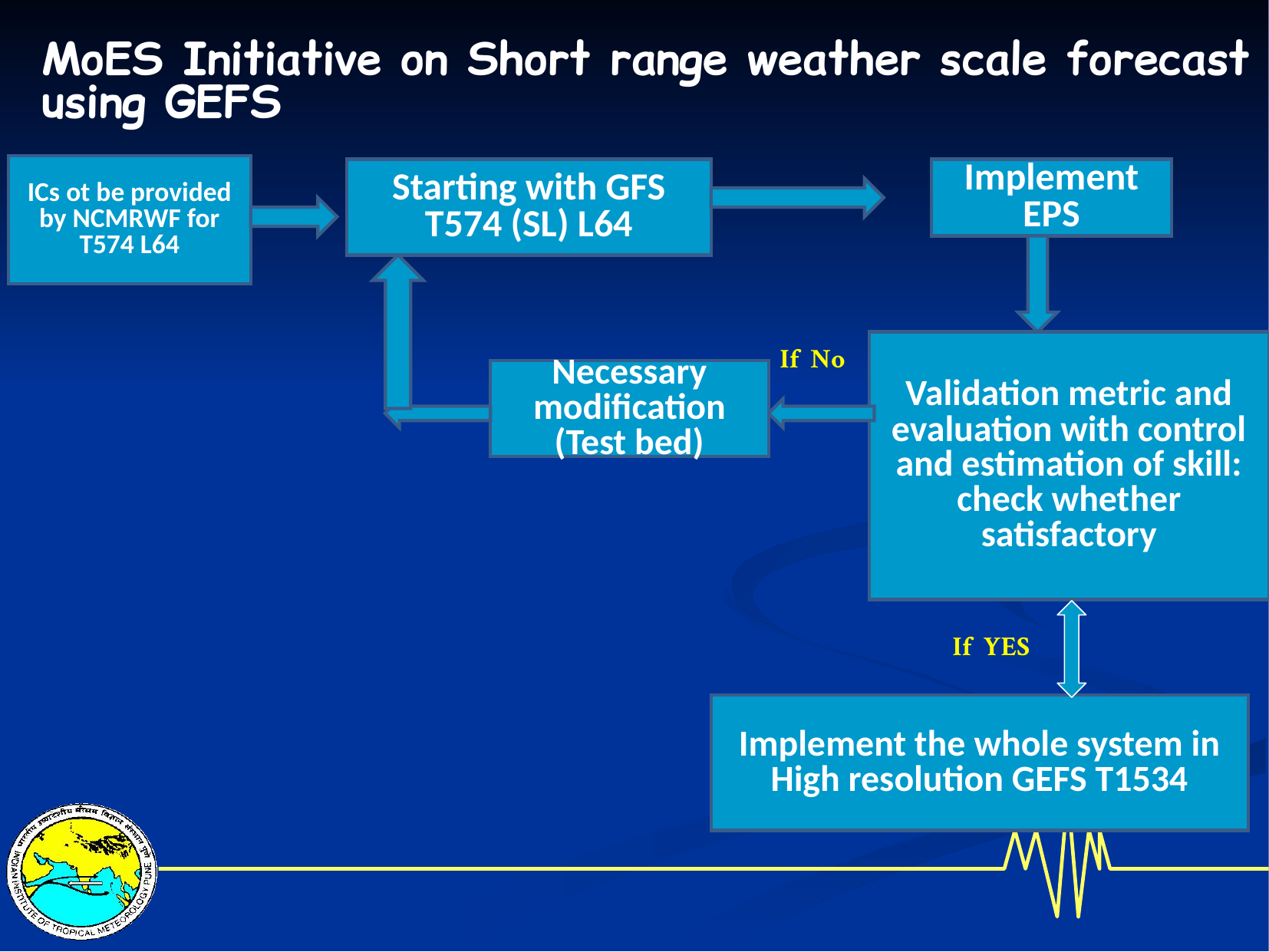

MoES Initiative on Short range weather scale forecast using GEFS
ICs ot be provided by NCMRWF for T574 L64
Starting with GFS T574 (SL) L64
Implement EPS

Validation metric and evaluation with control and estimation of skill: check whether satisfactory
If  No
Necessary modification (Test bed)

If  YES
Implement the whole system in High resolution GEFS T1534